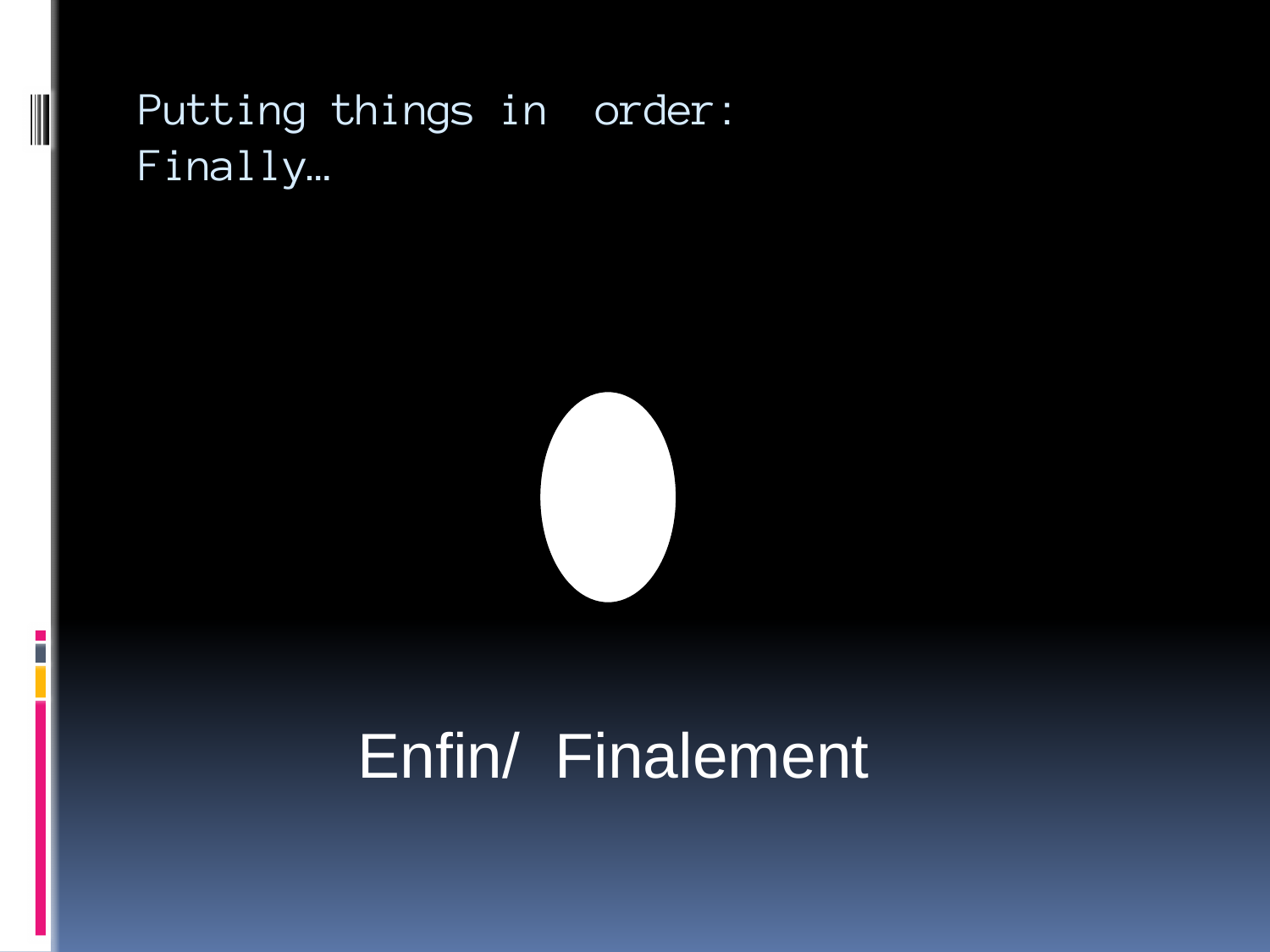

# Putting things in  order: Finally…

Enfin/  Finalement